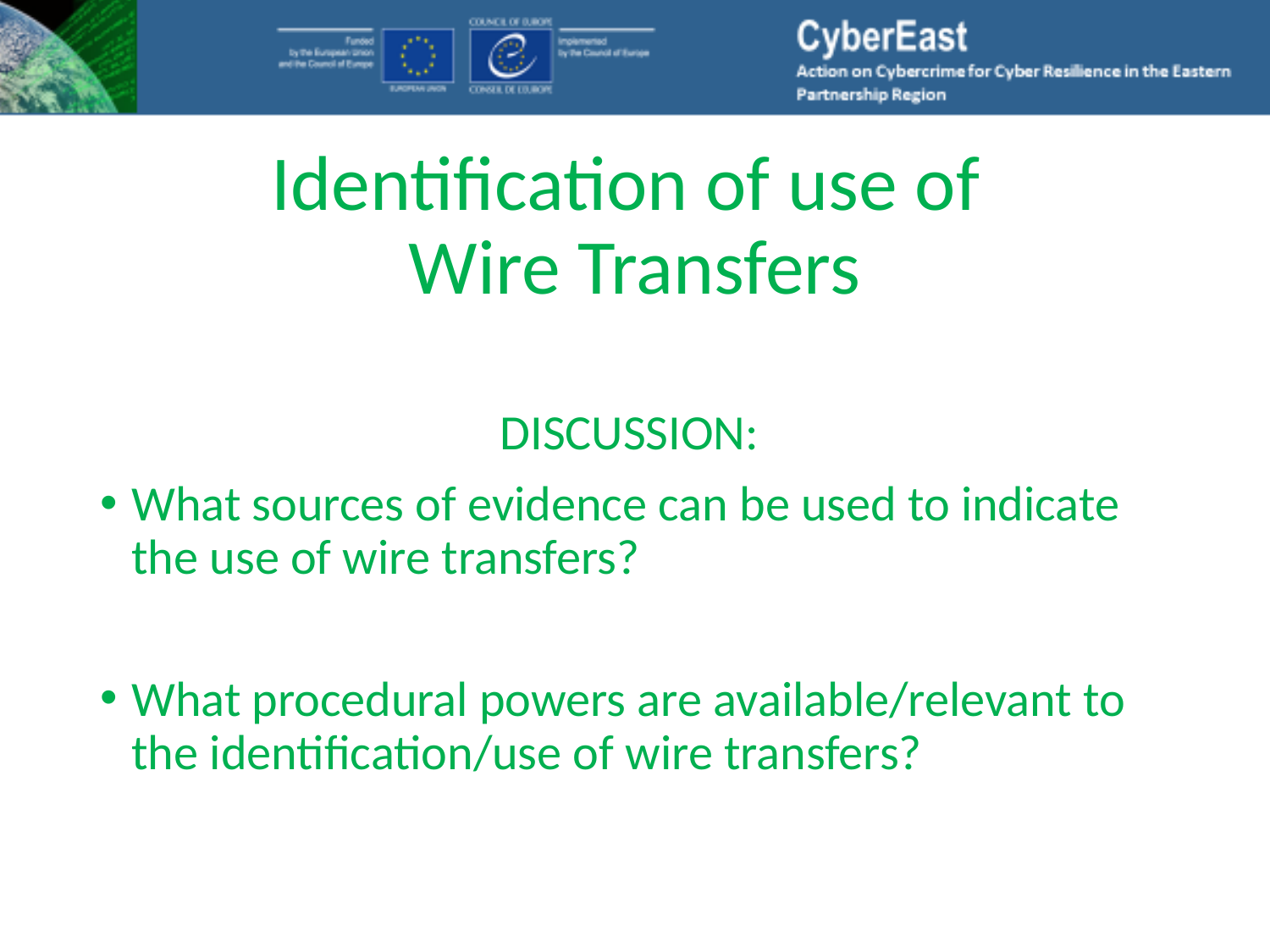

# Identification of use of Wire Transfers

DISCUSSION:
What sources of evidence can be used to indicate the use of wire transfers?

What procedural powers are available/relevant to the identification/use of wire transfers?